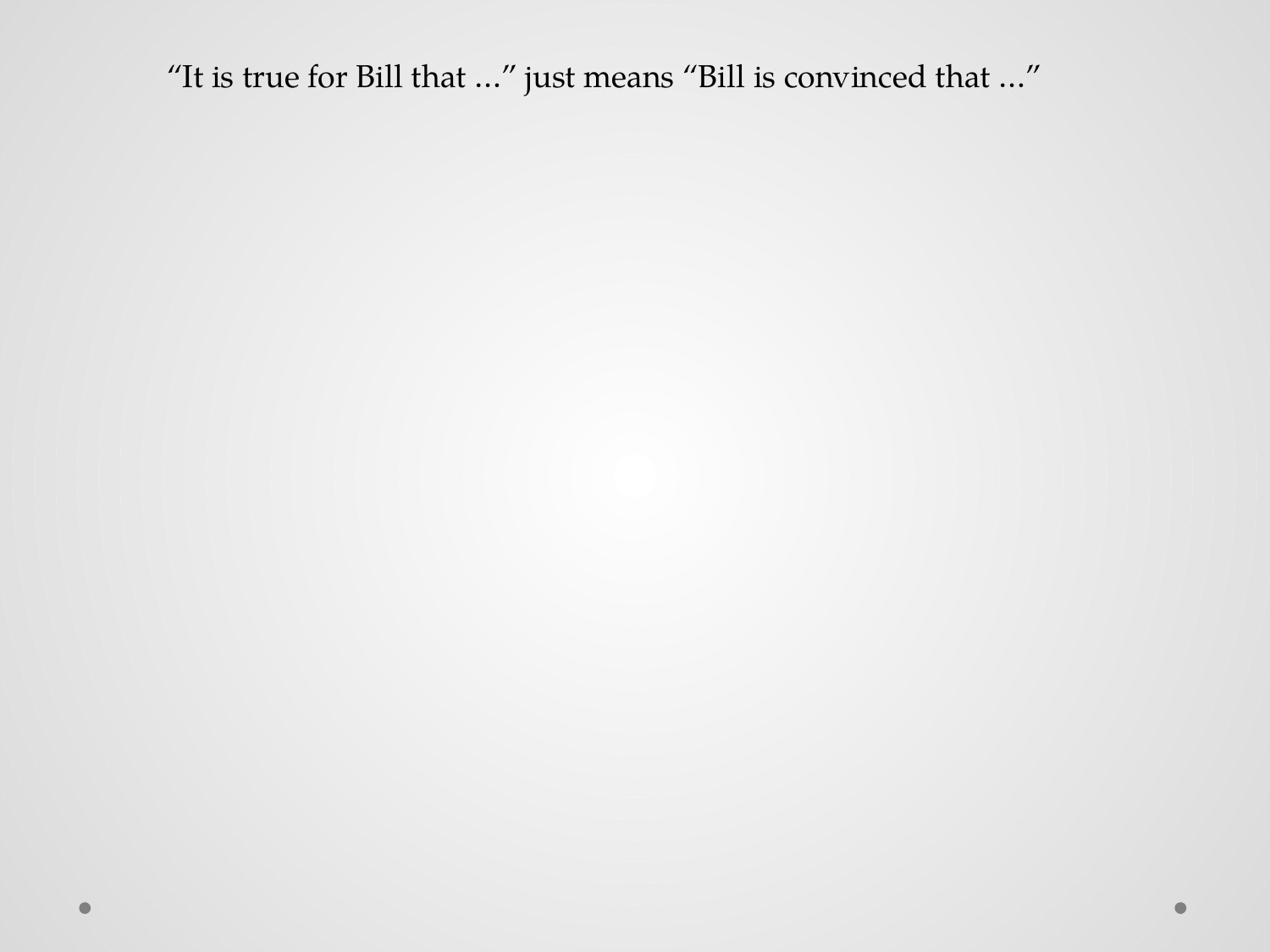

“It is true for Bill that …” just means “Bill is convinced that …”